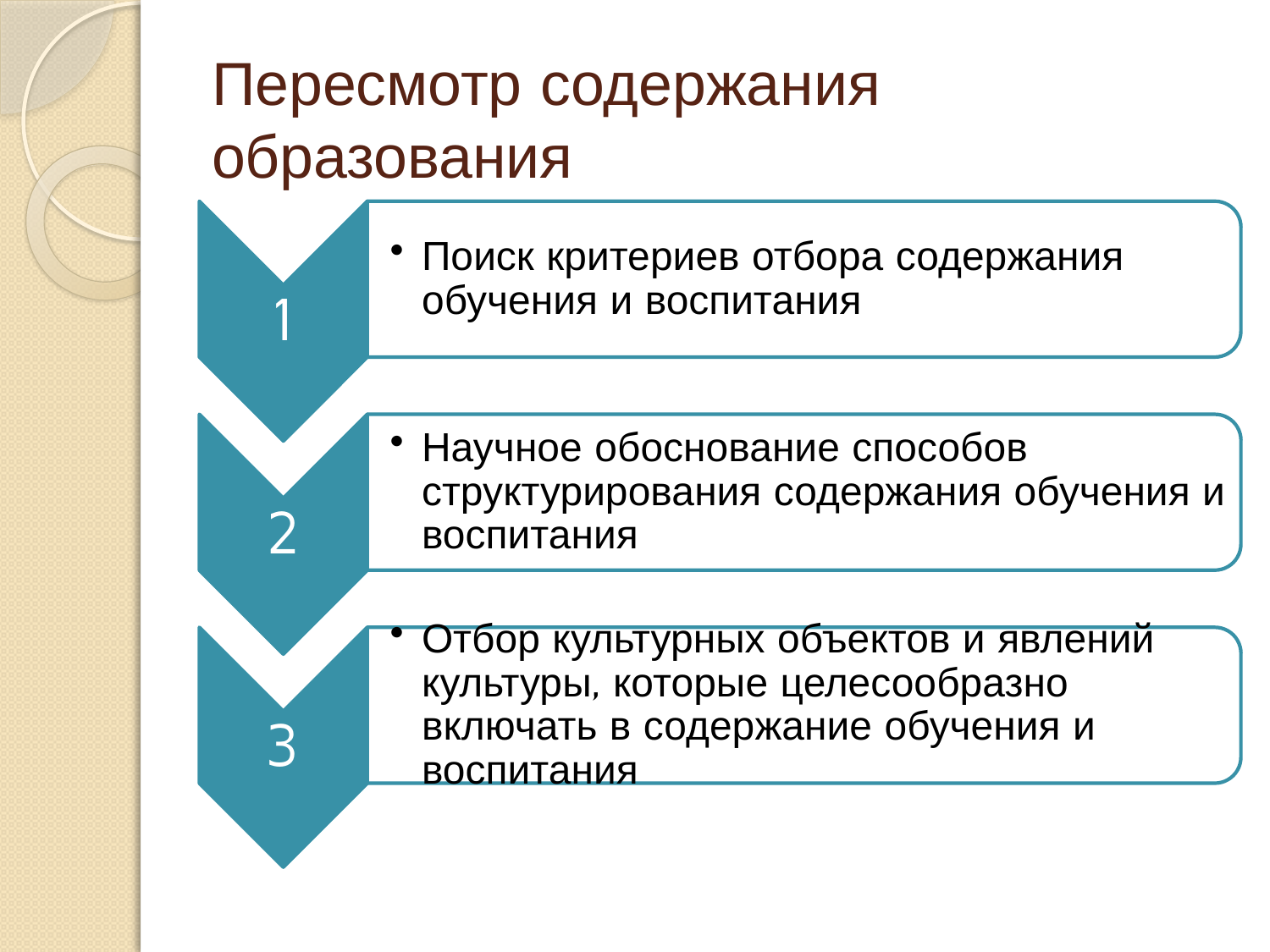

# Пересмотр содержания образования
1
Поиск критериев отбора содержания обучения и воспитания
2
Научное обоснование способов структурирования содержания обучения и воспитания
3
Отбор культурных объектов и явлений культуры, которые целесообразно включать в содержание обучения и воспитания